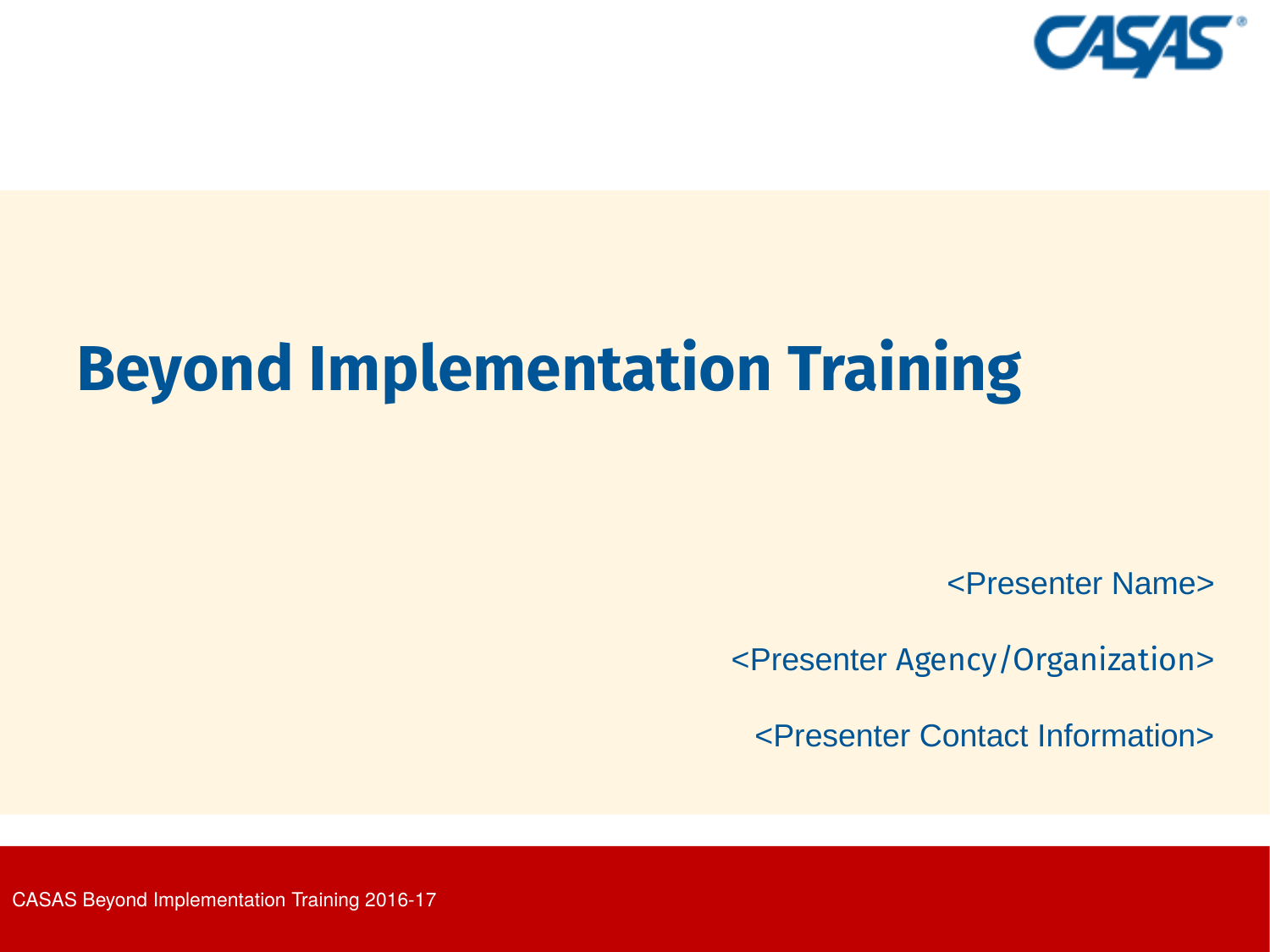

# Beyond Implementation Training
<Presenter Name>
<Presenter Agency/Organization>
<Presenter Contact Information>